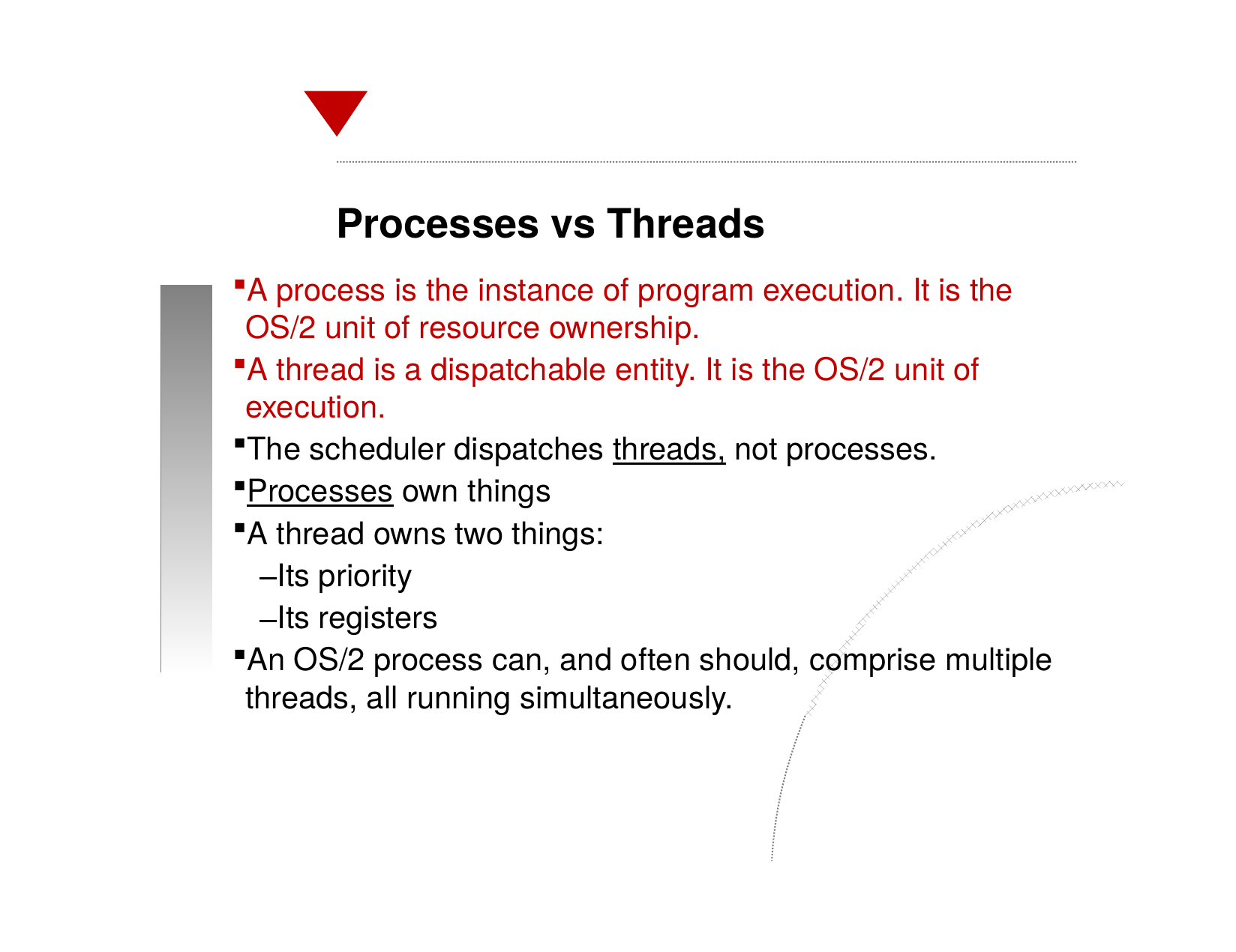

Processes vs Threads
A process is the instance of program execution. It is the OS/2 unit of resource ownership.
A thread is a dispatchable entity. It is the OS/2 unit of execution.
The scheduler dispatches threads, not processes.
Processes own things
A thread owns two things:
Its priority
Its registers
An OS/2 process can, and often should, comprise multiple threads, all running simultaneously.